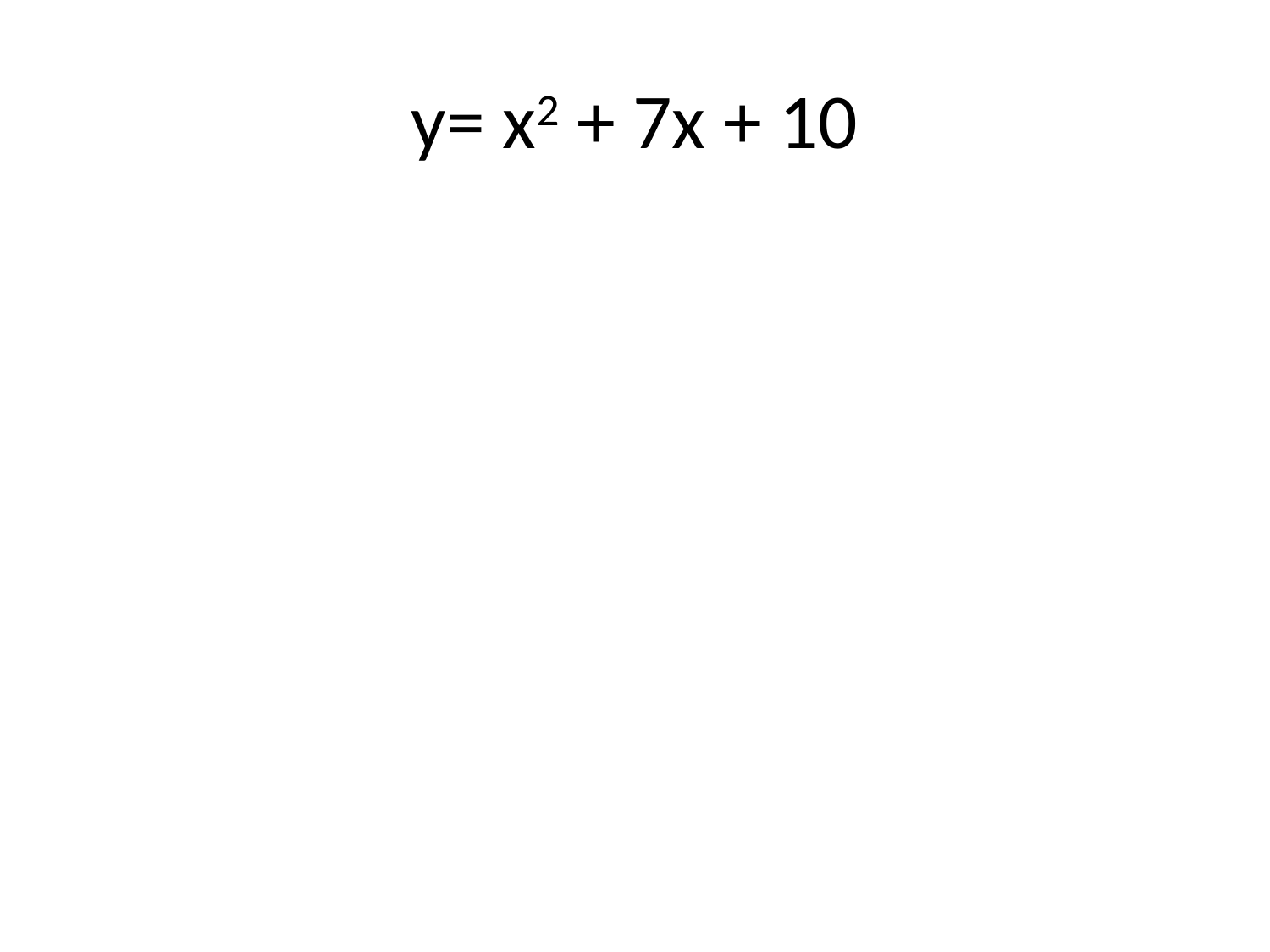

# y= x2 + 7x + 10